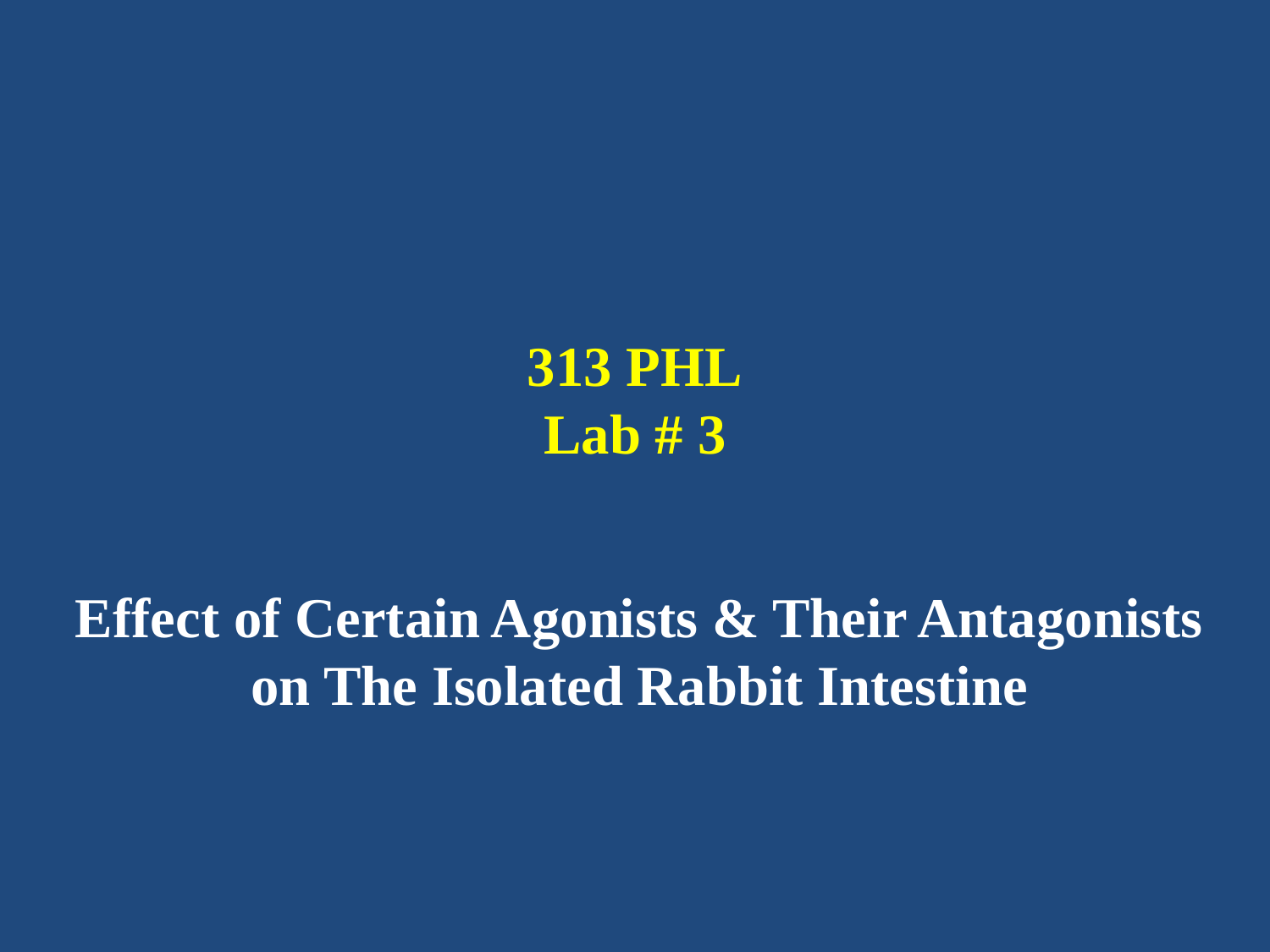

# 313 PHL Lab # 3

Effect of Certain Agonists & Their Antagonists on The Isolated Rabbit Intestine